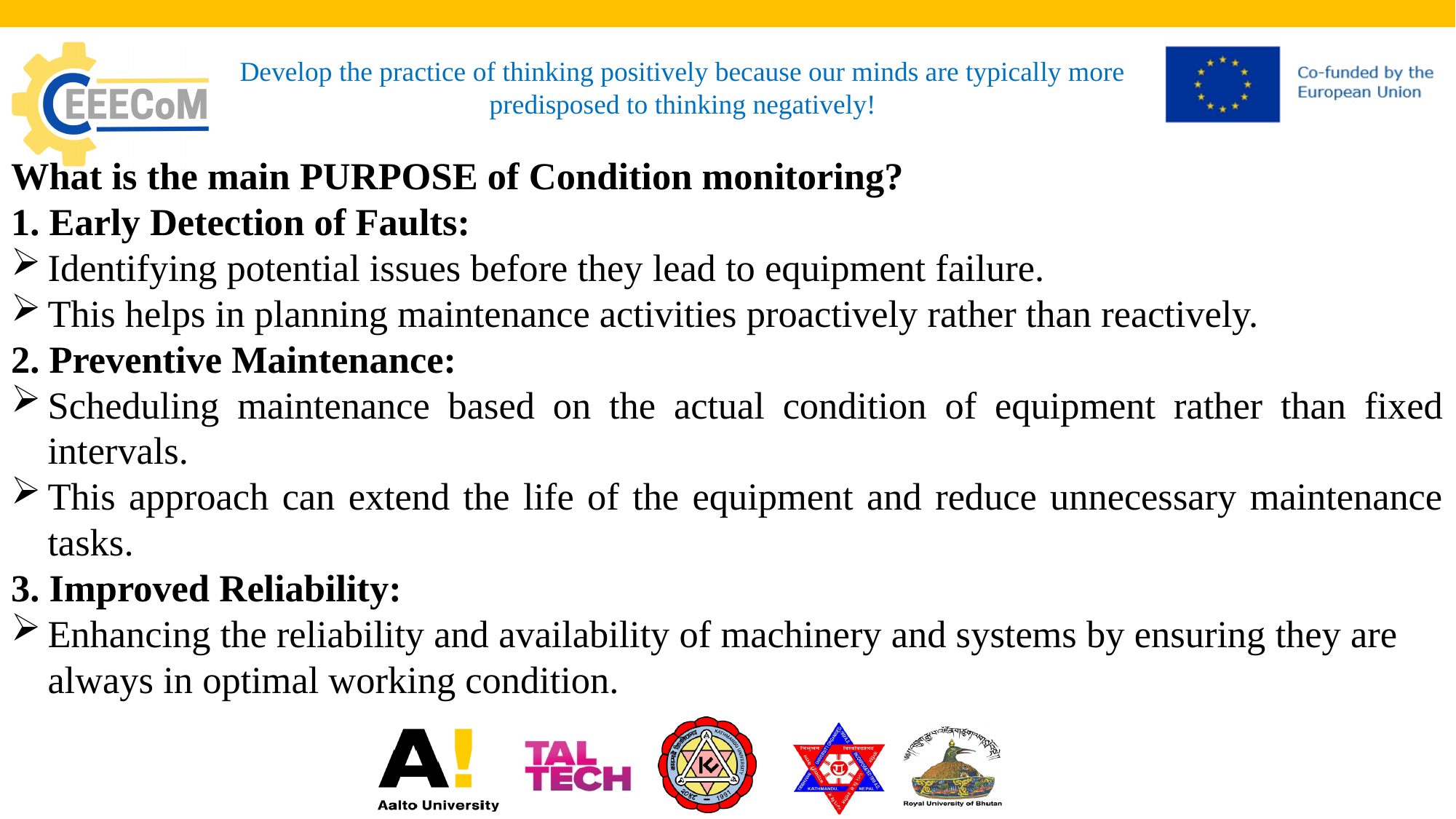

# Develop the practice of thinking positively because our minds are typically more predisposed to thinking negatively!
What is the main PURPOSE of Condition monitoring?
1. Early Detection of Faults:
Identifying potential issues before they lead to equipment failure.
This helps in planning maintenance activities proactively rather than reactively.
2. Preventive Maintenance:
Scheduling maintenance based on the actual condition of equipment rather than fixed intervals.
This approach can extend the life of the equipment and reduce unnecessary maintenance tasks.
3. Improved Reliability:
Enhancing the reliability and availability of machinery and systems by ensuring they are always in optimal working condition.